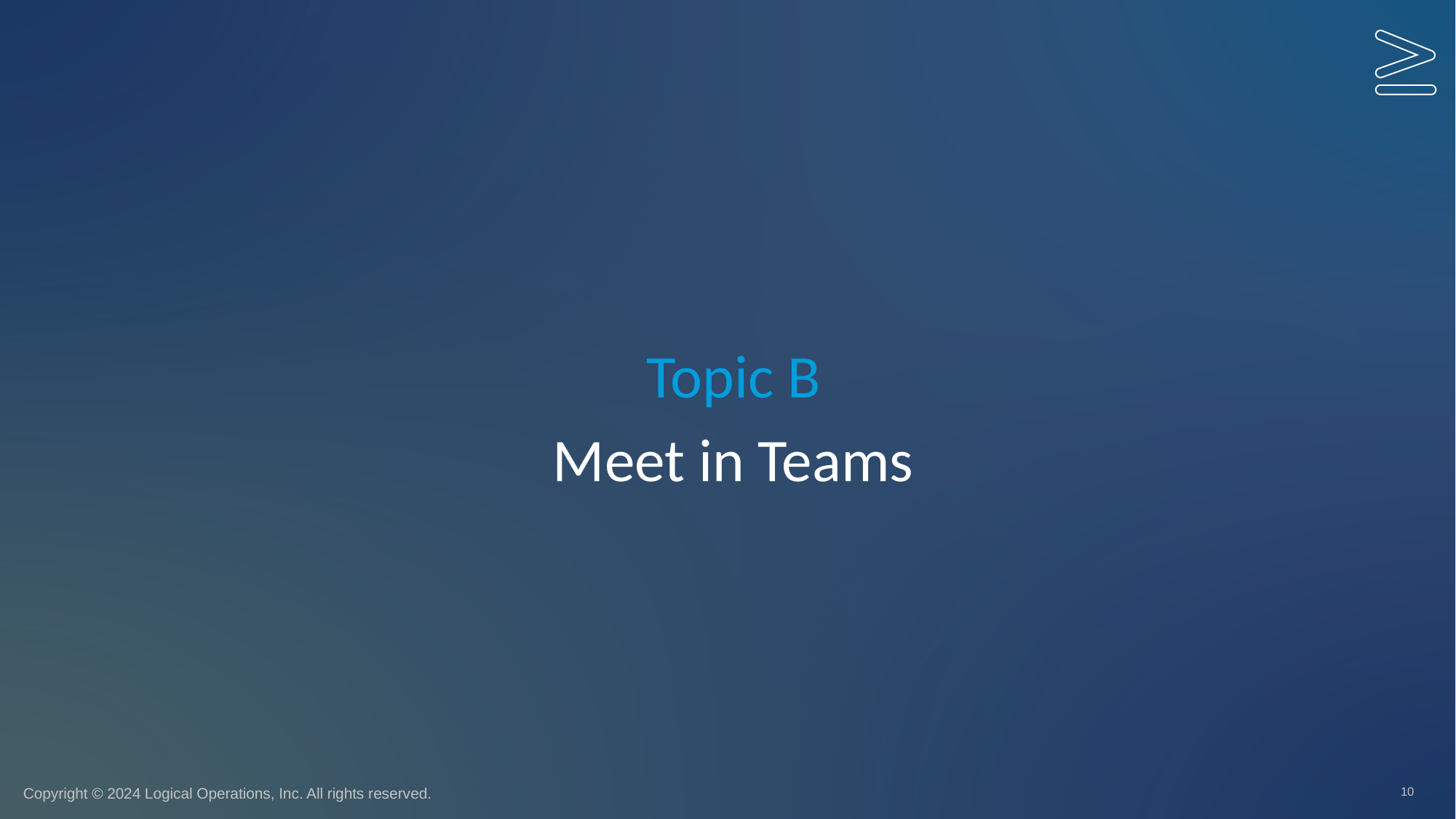

Topic B
# Meet in Teams
10